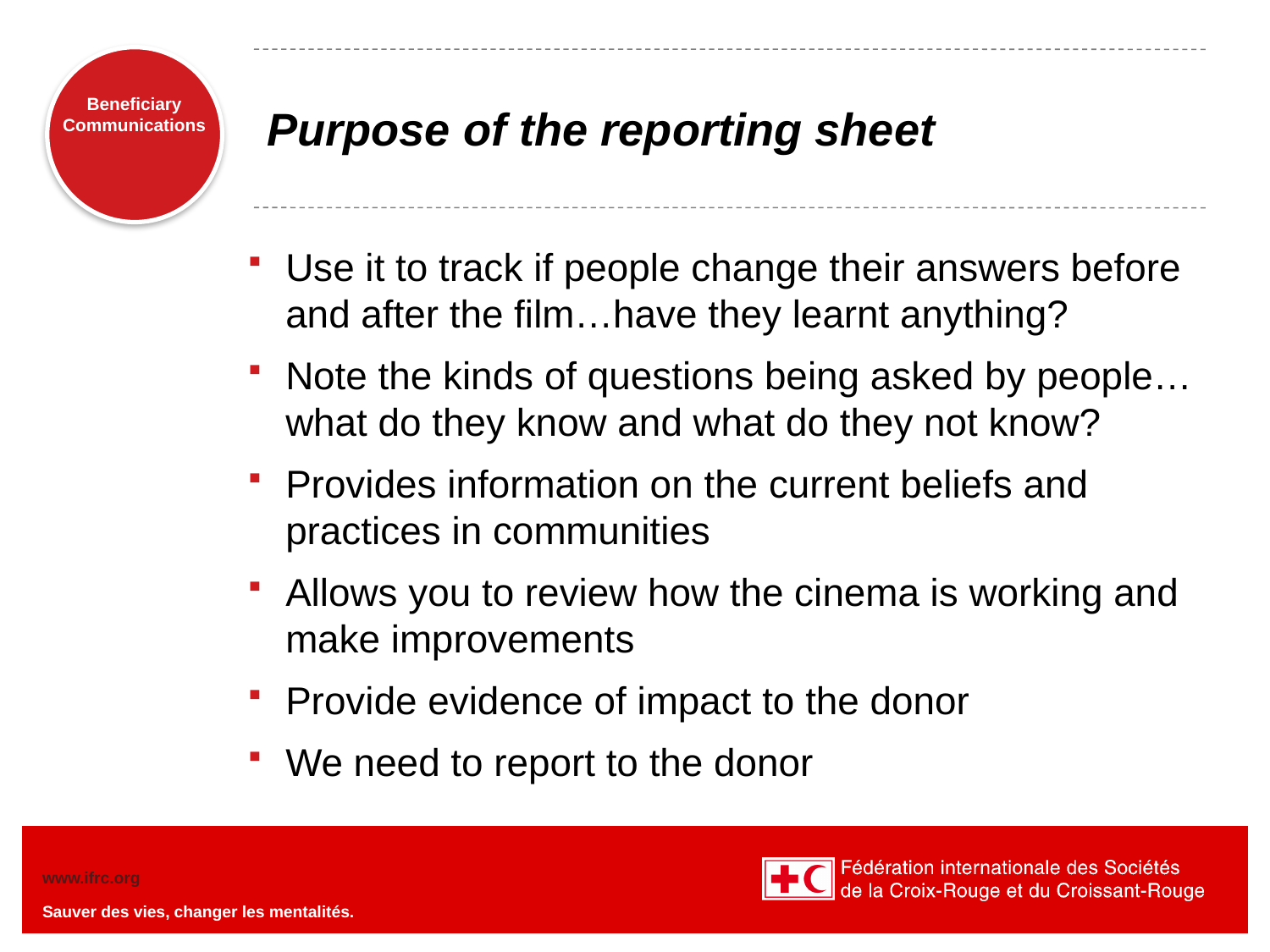

# Purpose of the reporting sheet
Use it to track if people change their answers before and after the film…have they learnt anything?
Note the kinds of questions being asked by people…what do they know and what do they not know?
Provides information on the current beliefs and practices in communities
Allows you to review how the cinema is working and make improvements
Provide evidence of impact to the donor
We need to report to the donor